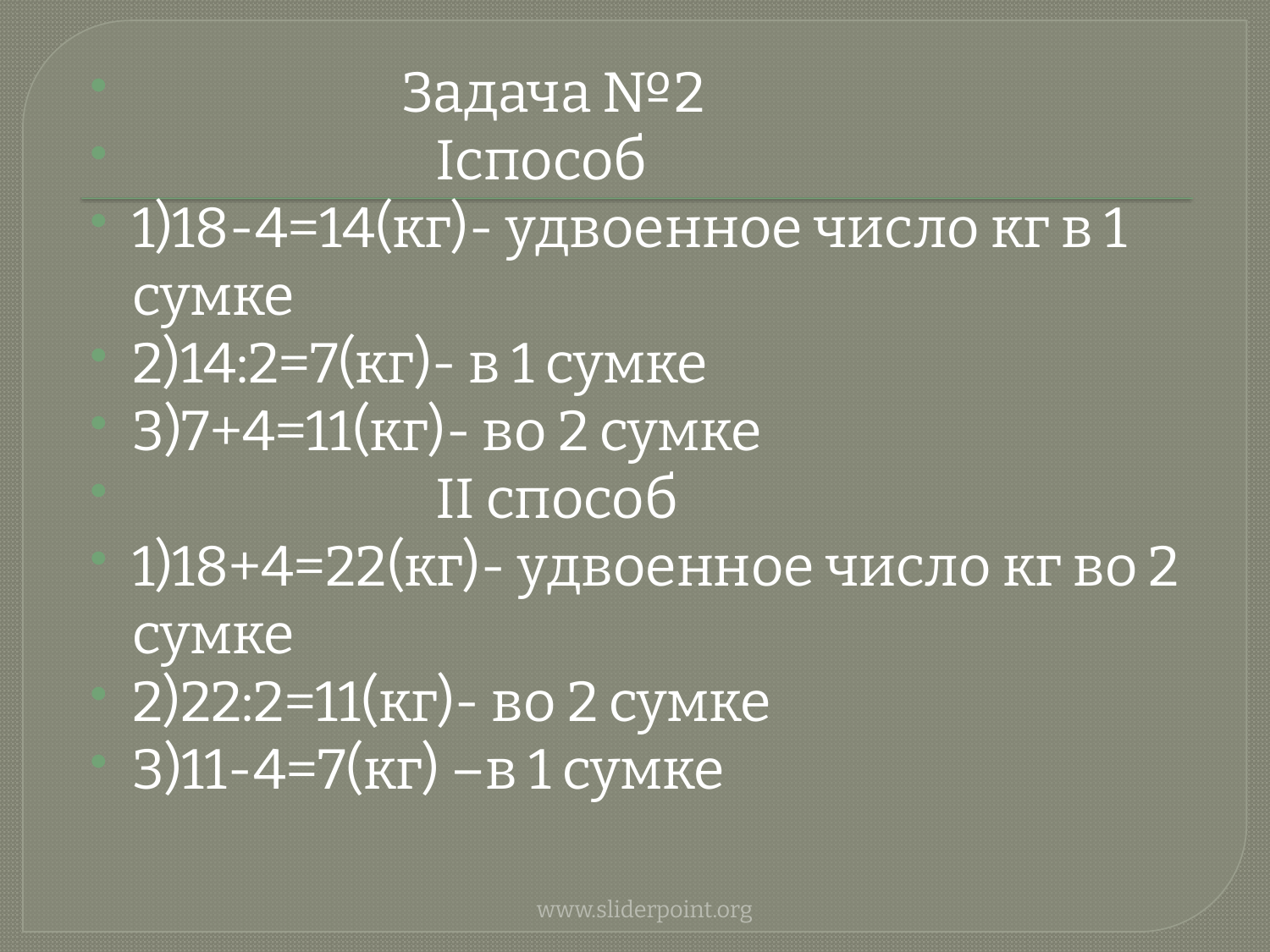

Задача №2
                           Iспособ
1)18-4=14(кг)- удвоенное число кг в 1 сумке
2)14:2=7(кг)- в 1 сумке
3)7+4=11(кг)- во 2 сумке
                           II способ
1)18+4=22(кг)- удвоенное число кг во 2 сумке
2)22:2=11(кг)- во 2 сумке
3)11-4=7(кг) –в 1 сумке

www.sliderpoint.org